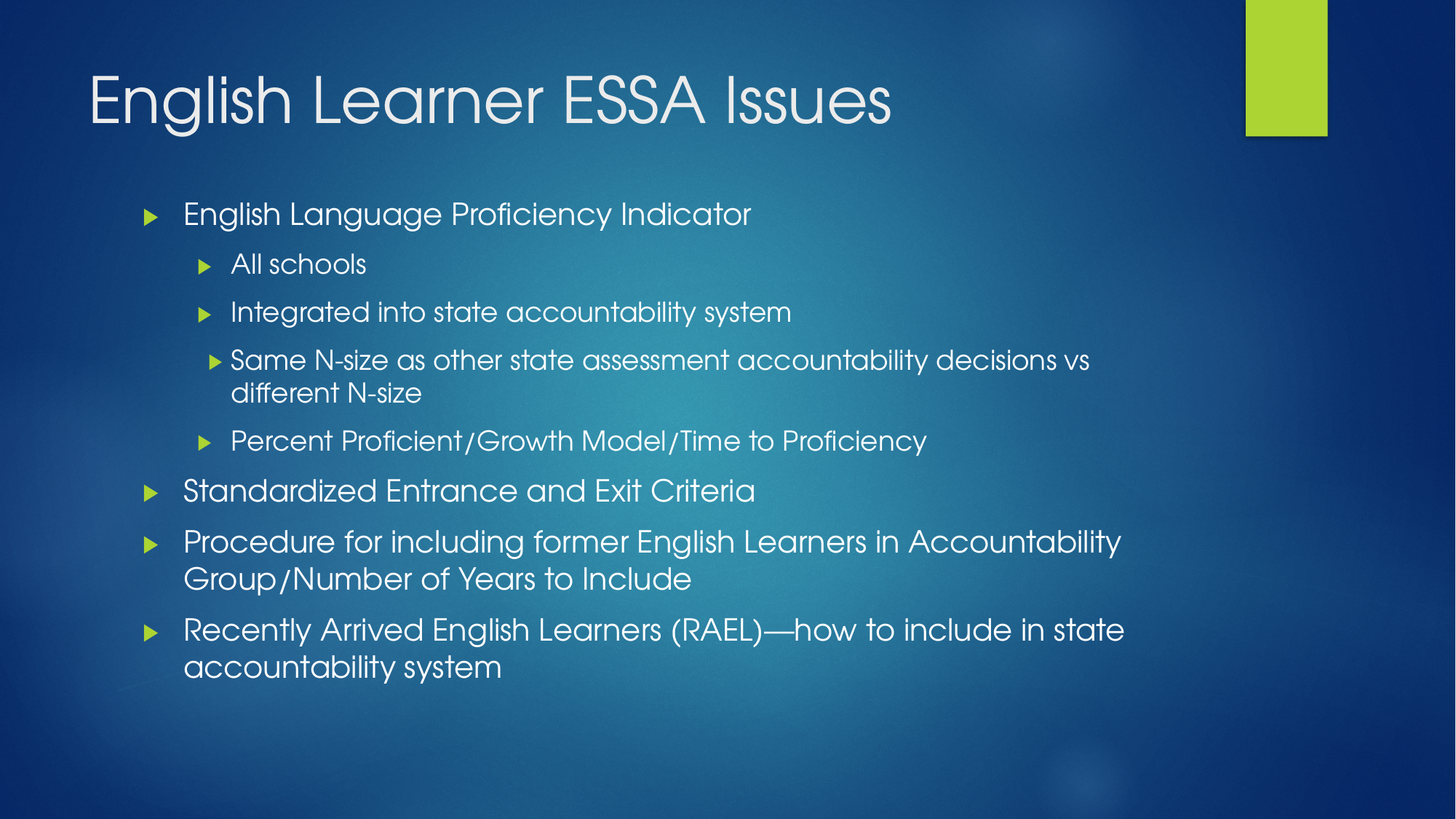

# English Learner ESSA Issues
English Language Proficiency Indicator
All schools
Integrated into state accountability system
Same N-size as other state assessment accountability decisions vs different N-size
Percent Proficient/Growth Model/Time to Proficiency
Standardized Entrance and Exit Criteria
Procedure for including former English Learners in Accountability Group/Number of Years to Include
Recently Arrived English Learners (RAEL)—how to include in state accountability system